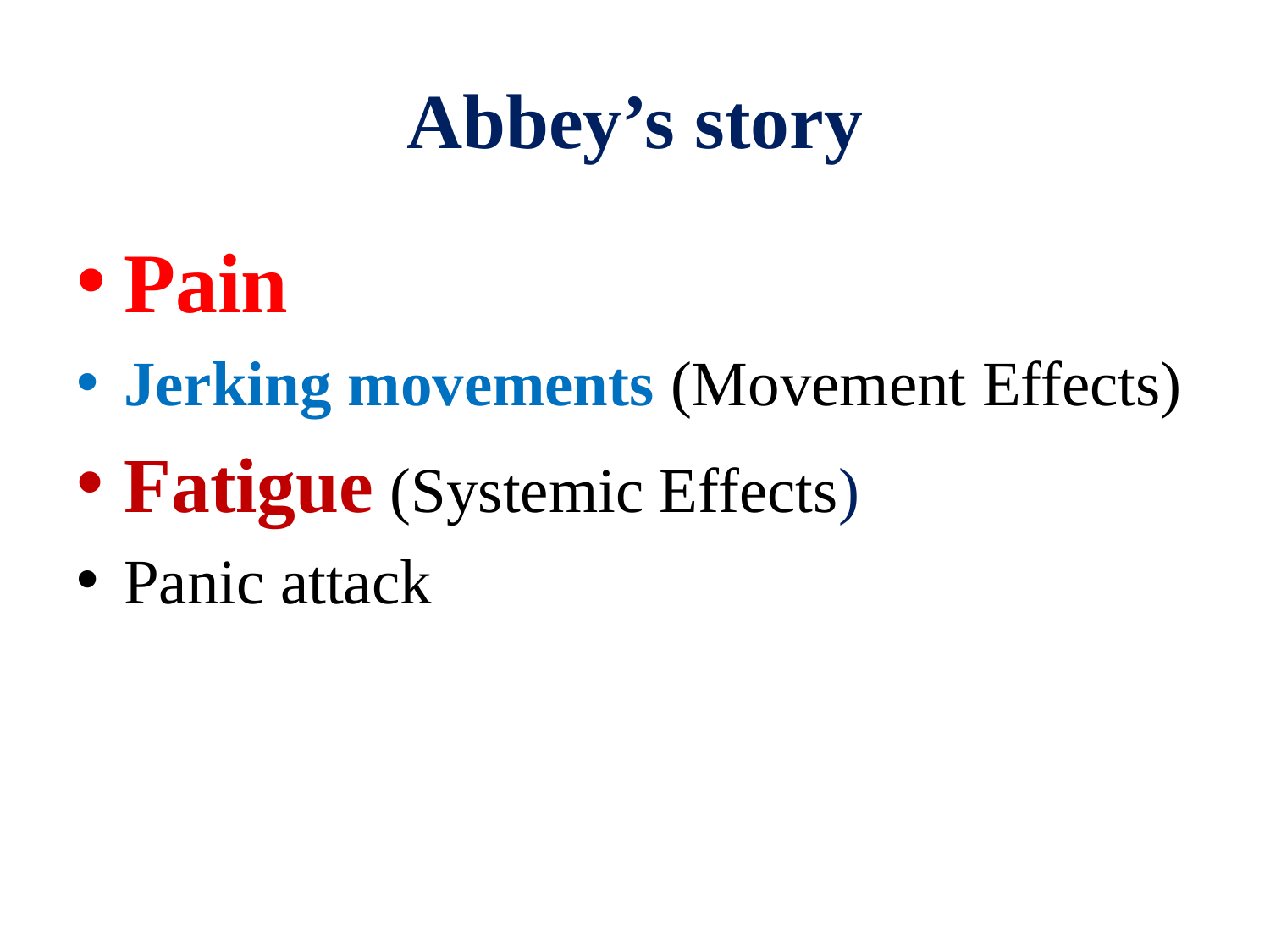

# Abbey’s story
Pain
Jerking movements (Movement Effects)
Fatigue (Systemic Effects)
Panic attack